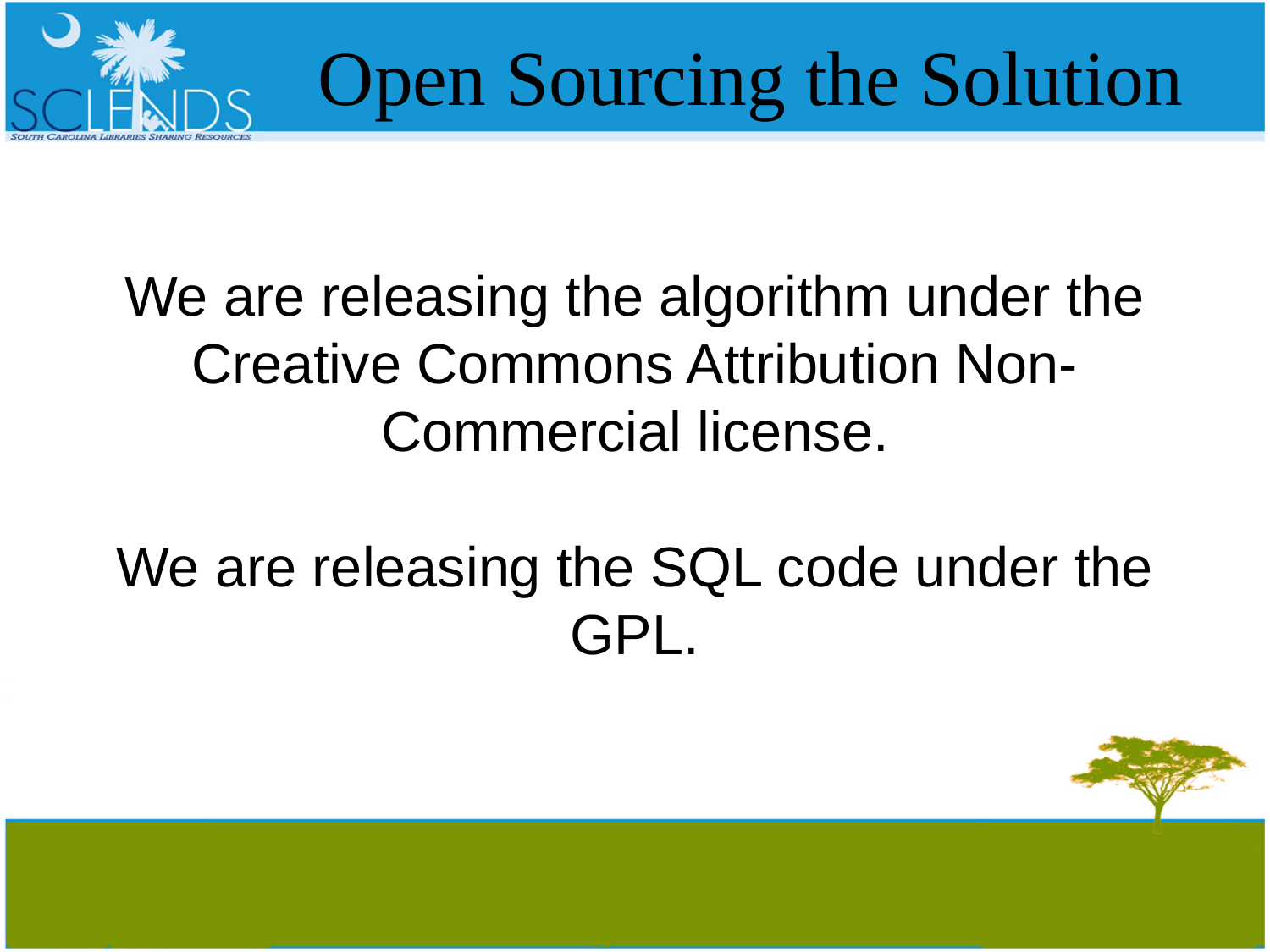

# Open Sourcing the Solution
We are releasing the algorithm under the Creative Commons Attribution Non-Commercial license.

We are releasing the SQL code under the GPL.